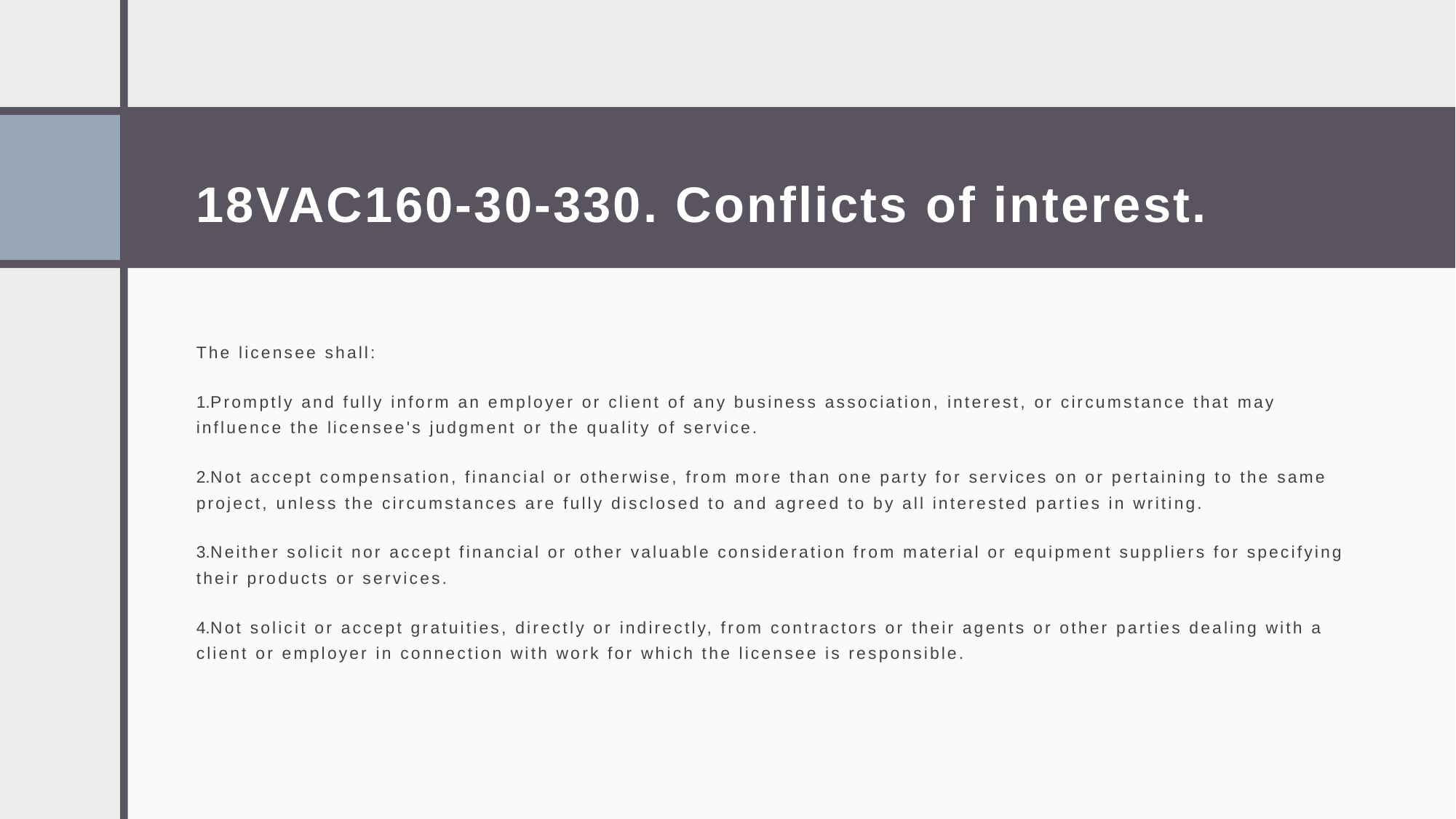

# 18VAC160-30-330. Conflicts of interest.

The licensee shall:
Promptly and fully inform an employer or client of any business association, interest, or circumstance that may influence the licensee's judgment or the quality of service.
Not accept compensation, financial or otherwise, from more than one party for services on or pertaining to the same project, unless the circumstances are fully disclosed to and agreed to by all interested parties in writing.
Neither solicit nor accept financial or other valuable consideration from material or equipment suppliers for specifying their products or services.
Not solicit or accept gratuities, directly or indirectly, from contractors or their agents or other parties dealing with a client or employer in connection with work for which the licensee is responsible.